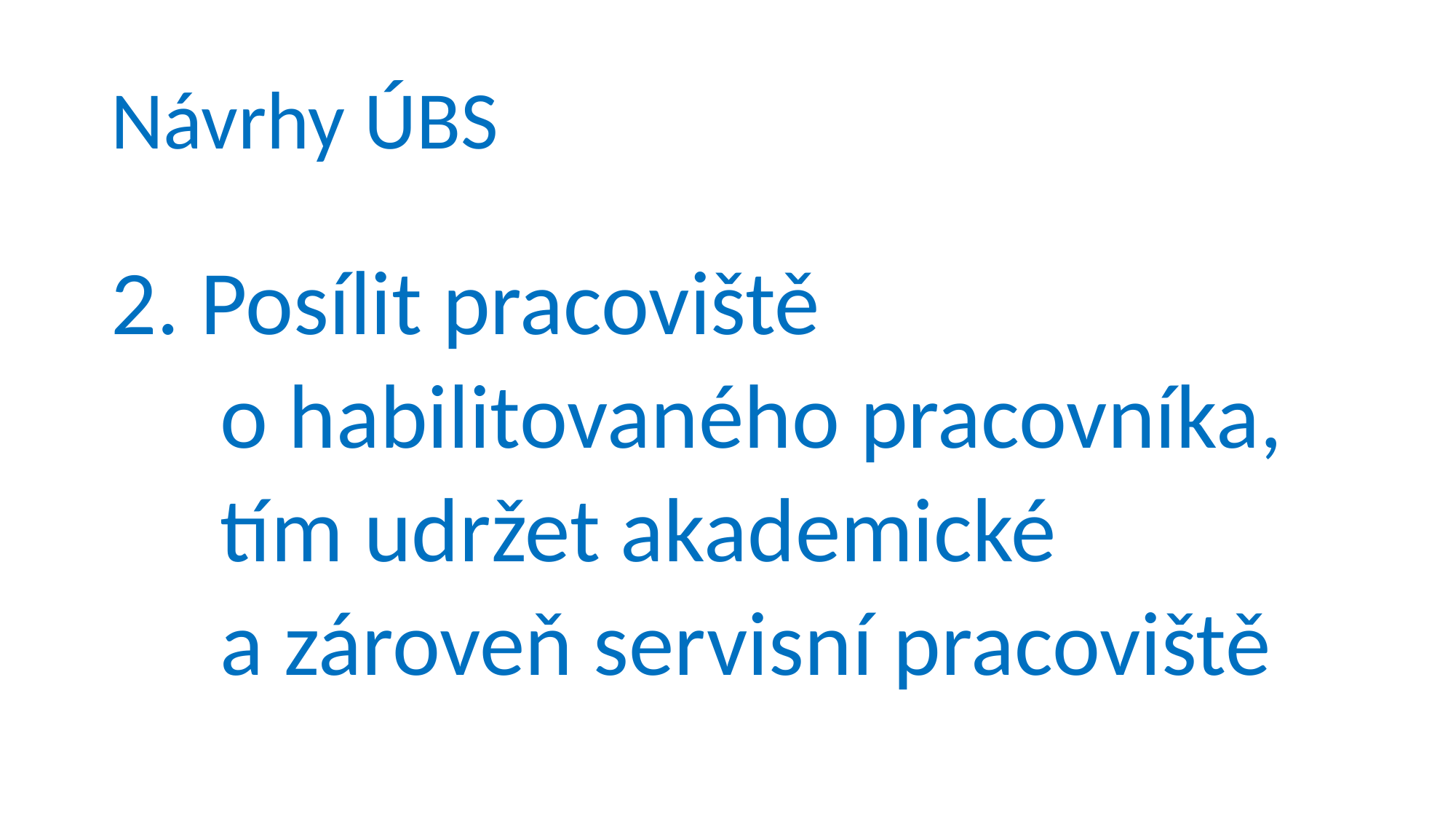

# Návrhy ÚBS

2. Posílit pracoviště
	o habilitovaného pracovníka,
	tím udržet akademické
	a zároveň servisní pracoviště